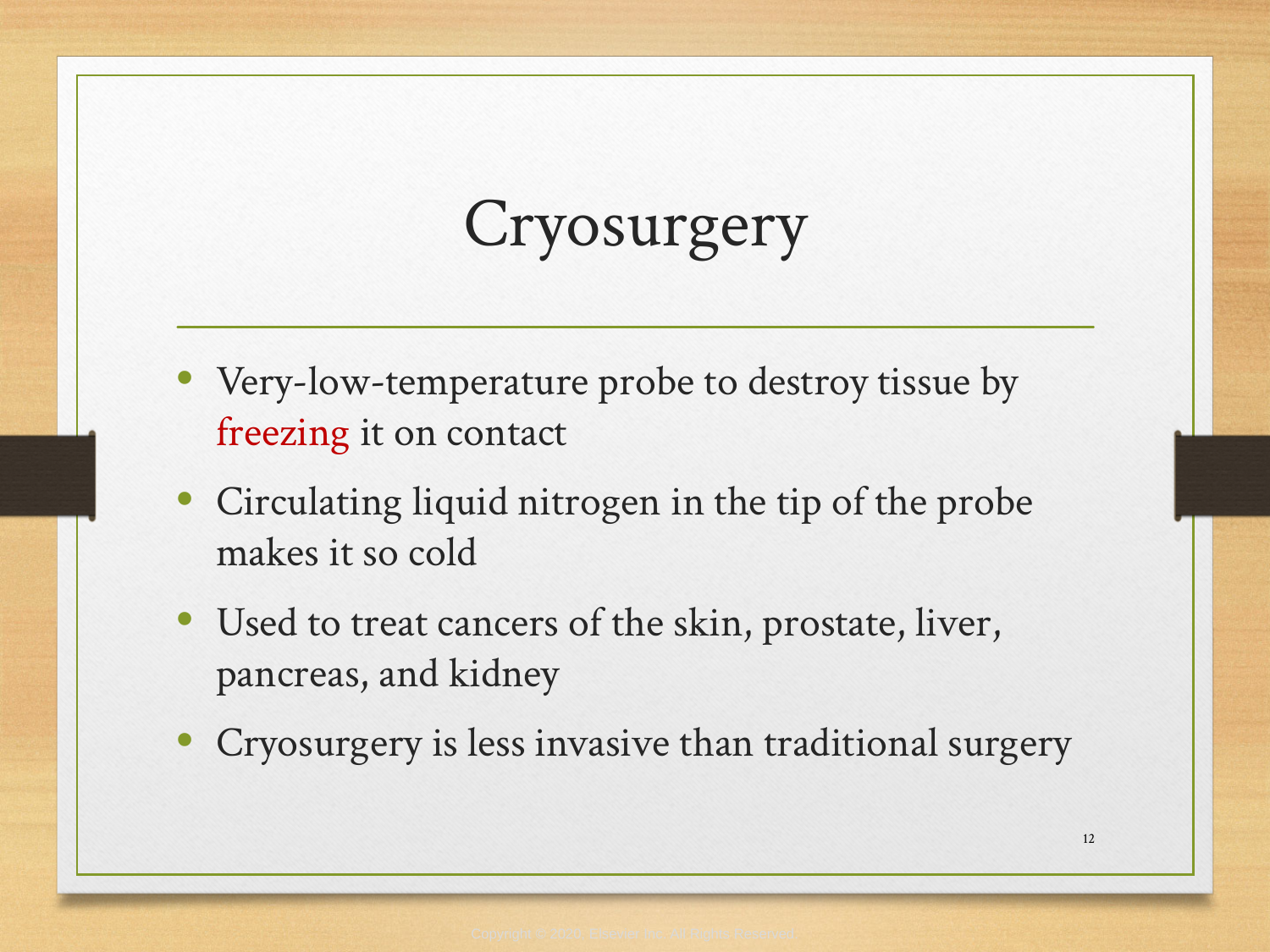

# Cryosurgery
Very-low-temperature probe to destroy tissue by freezing it on contact
Circulating liquid nitrogen in the tip of the probe makes it so cold
Used to treat cancers of the skin, prostate, liver, pancreas, and kidney
Cryosurgery is less invasive than traditional surgery
 12